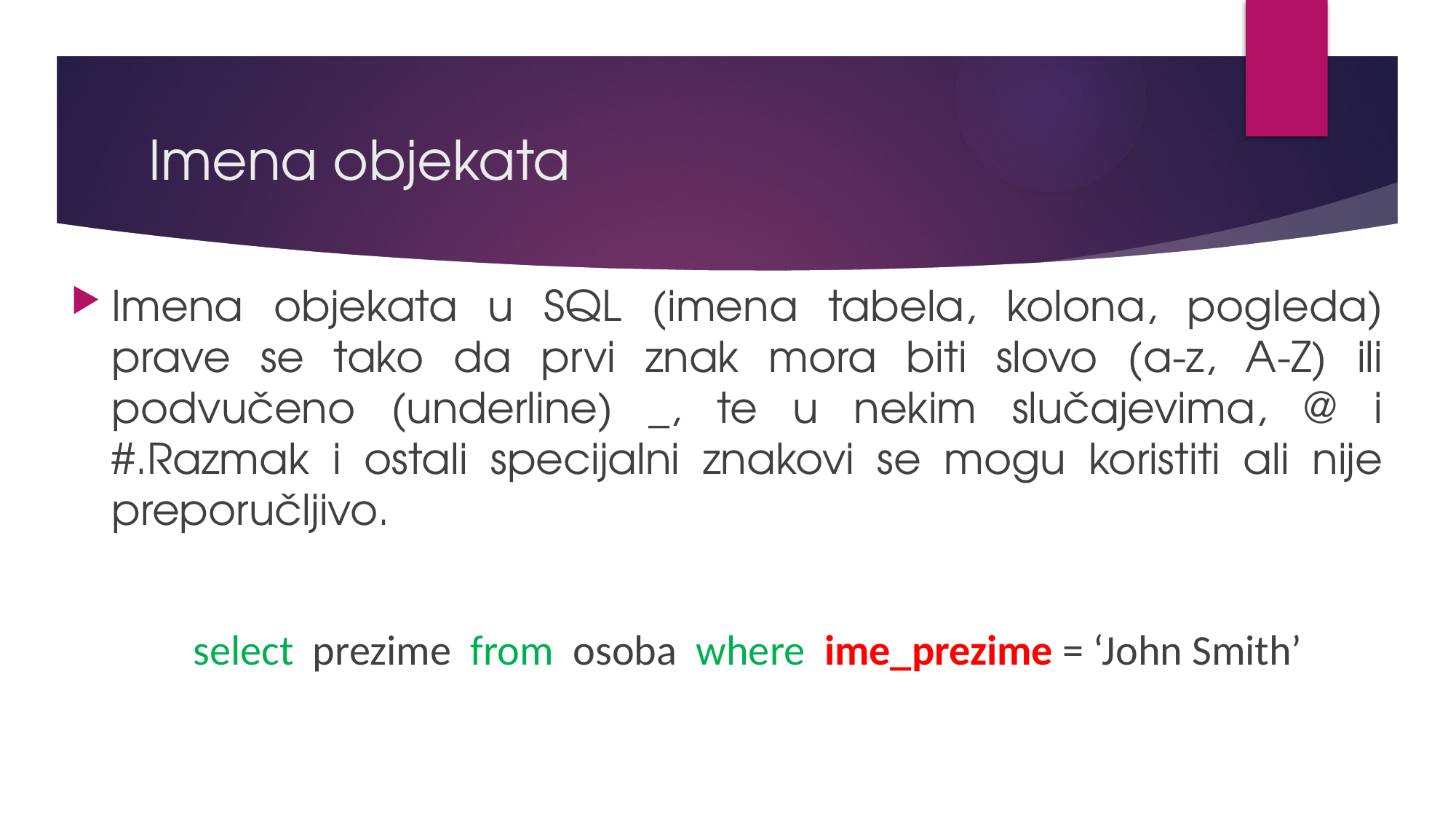

# Imena objekata
Imena objekata u SQL (imena tabela, kolona, pogleda) prave se tako da prvi znak mora biti slovo (a-z, A-Z) ili podvučeno (underline) _, te u nekim slučajevima, @ i #.Razmak i ostali specijalni znakovi se mogu koristiti ali nije preporučljivo.

select  prezime  from  osoba  where  ime_prezime = ‘John Smith’